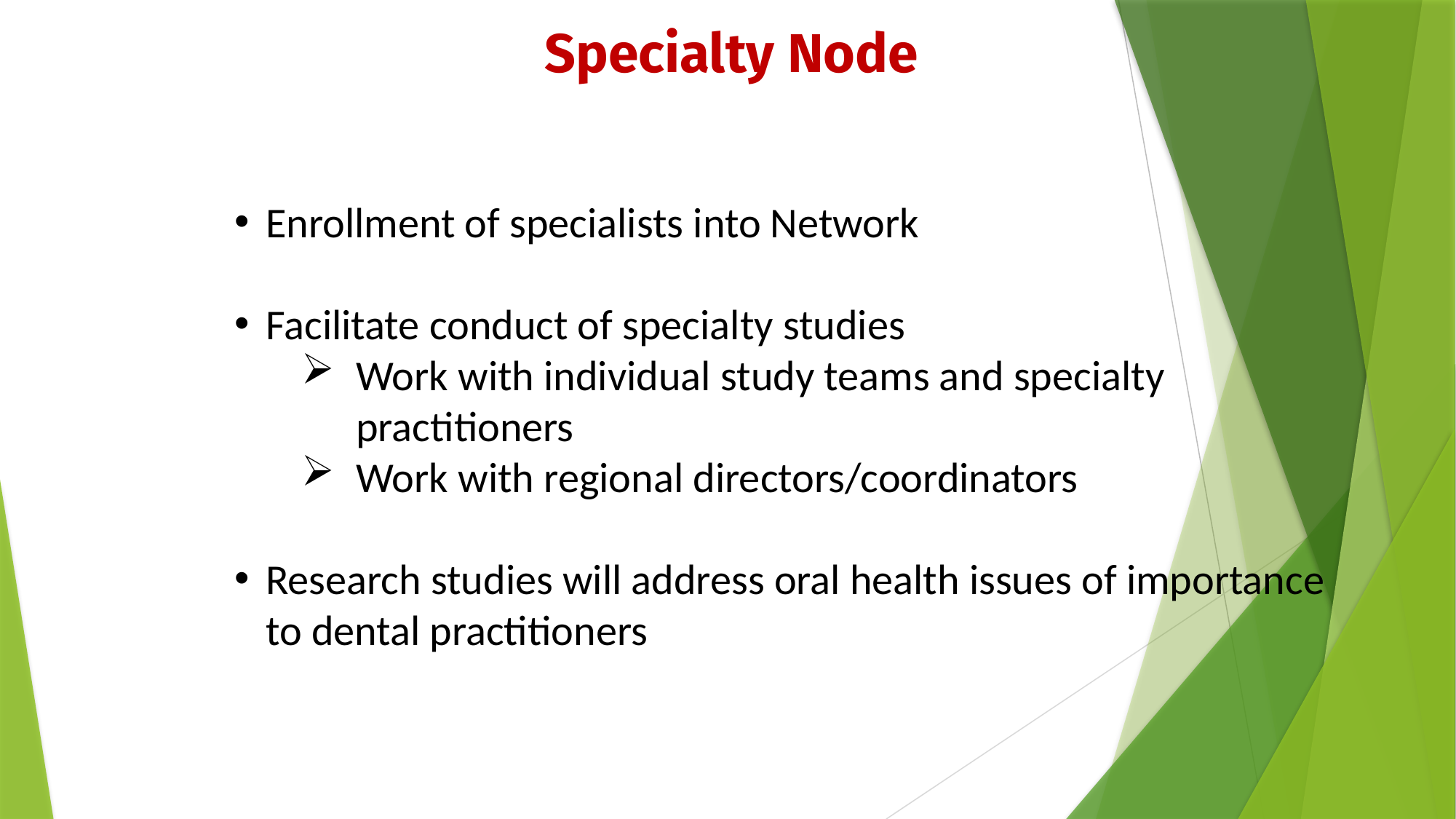

# Specialty Node
Enrollment of specialists into Network

Facilitate conduct of specialty studies
Work with individual study teams and specialty practitioners
Work with regional directors/coordinators

Research studies will address oral health issues of importance to dental practitioners